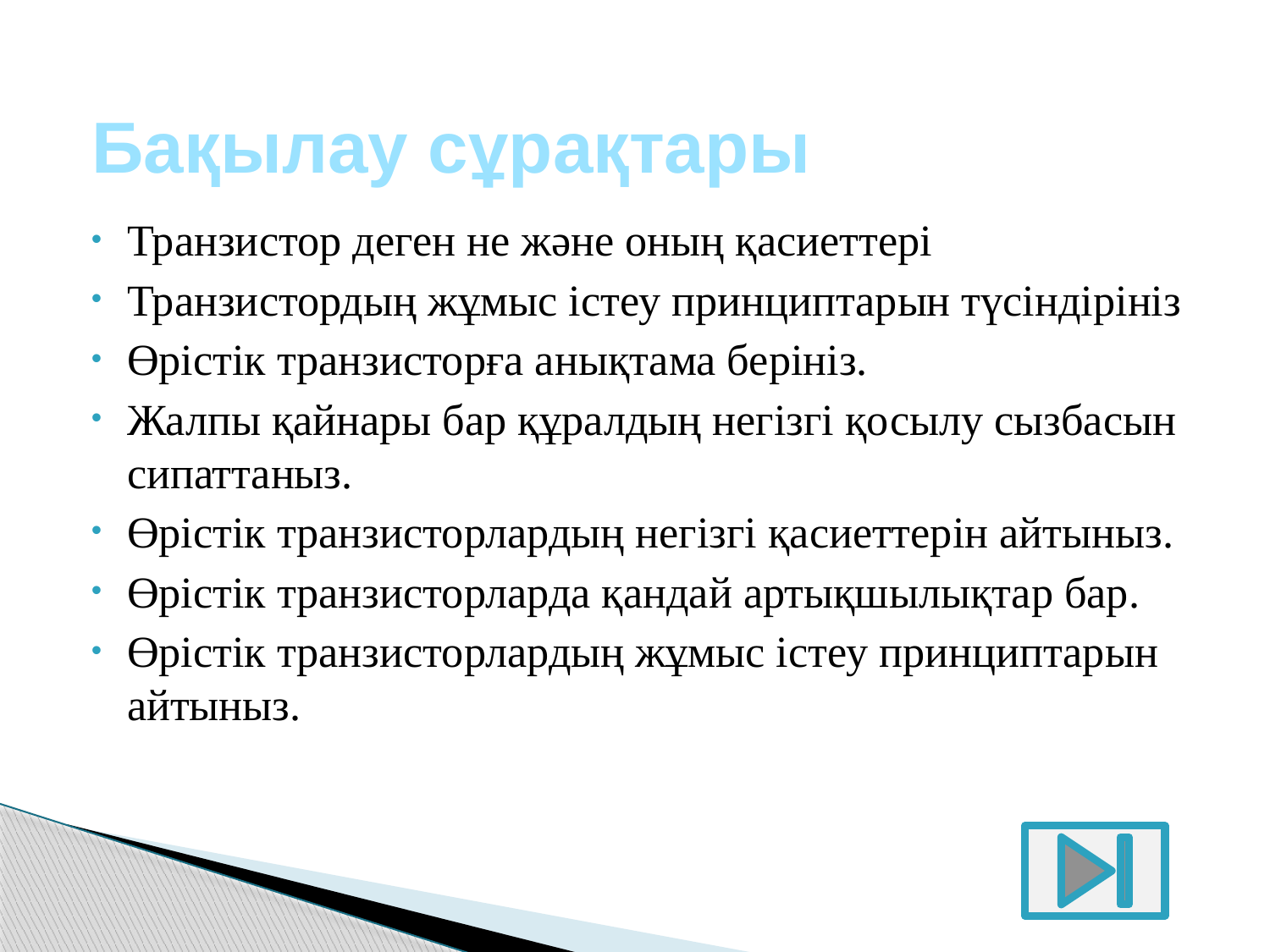

# Бақылау сұрақтары
Транзистор деген не және оның қасиеттері
Транзистордың жұмыс істеу принциптарын түсіндірініз
Өрістік транзисторға анықтама берініз.
Жалпы қайнары бар құралдың негізгі қосылу сызбасын сипаттаныз.
Өрістік транзисторлардың негізгі қасиеттерін айтыныз.
Өрістік транзисторларда қандай артықшылықтар бар.
Өрістік транзисторлардың жұмыс істеу принциптарын айтыныз.